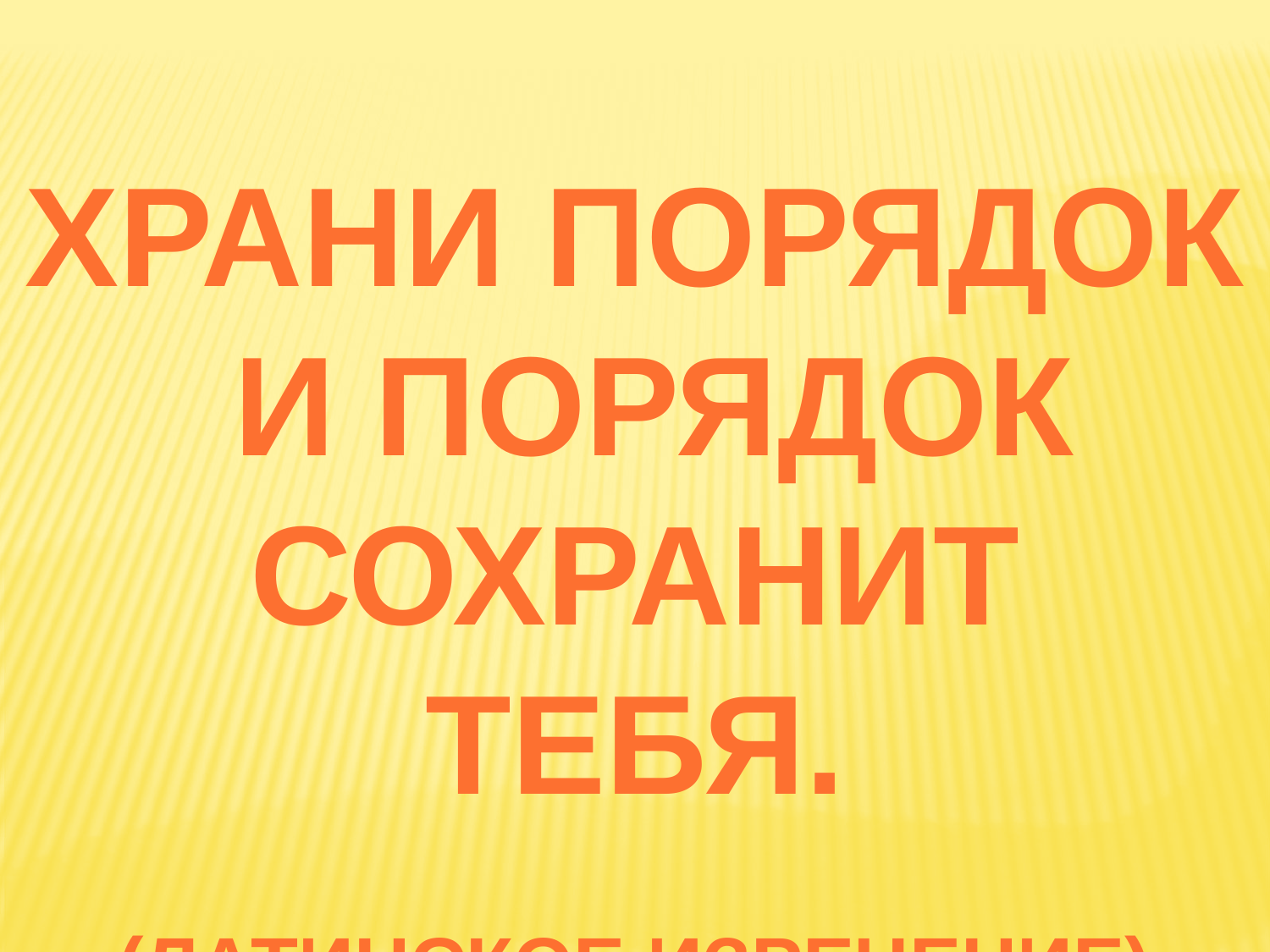

Храни порядок
 и порядок сохранит тебя.

(Латинское изречение)